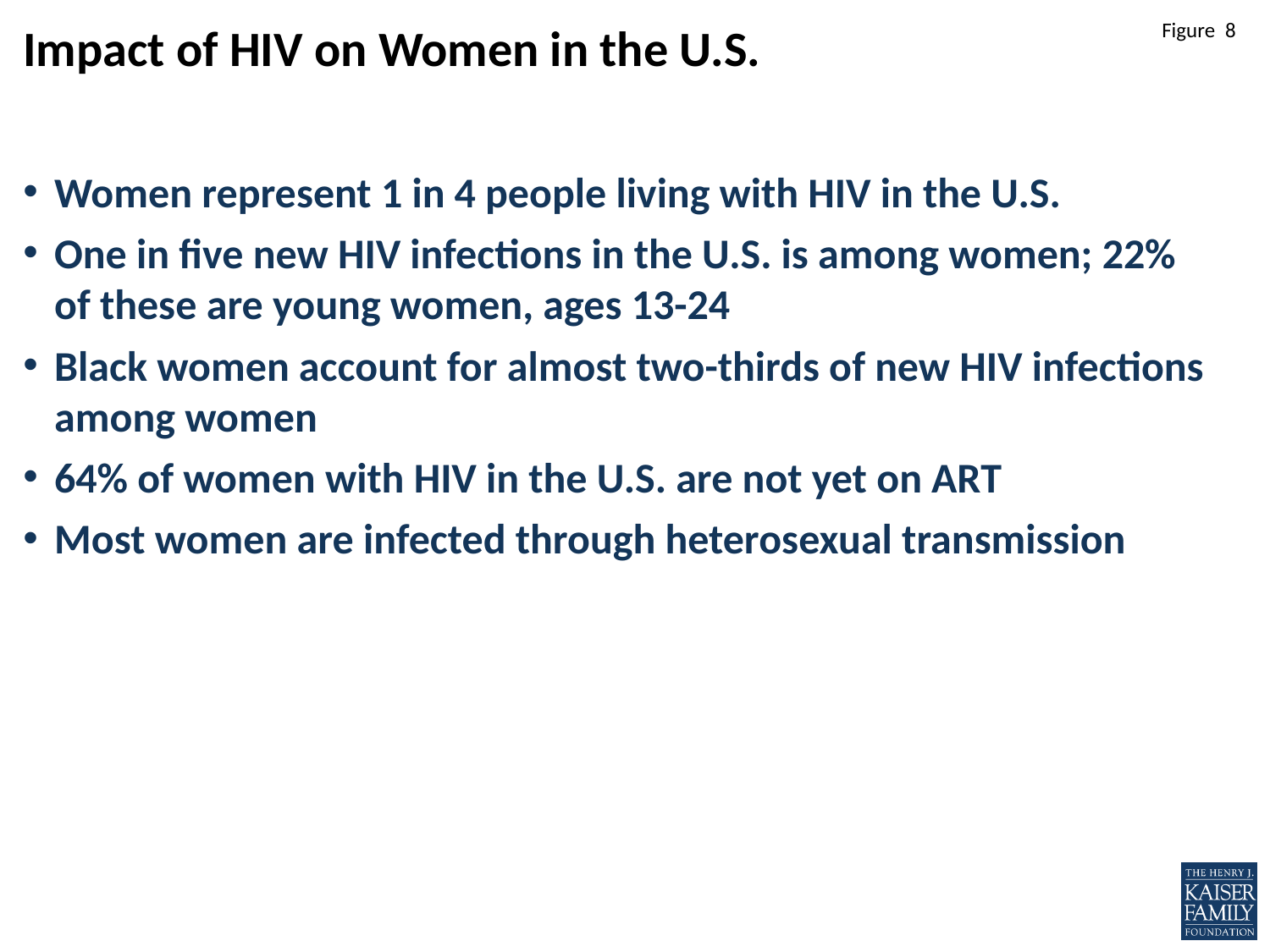

# Impact of HIV on Women in the U.S.
Women represent 1 in 4 people living with HIV in the U.S.
One in five new HIV infections in the U.S. is among women; 22% of these are young women, ages 13-24
Black women account for almost two-thirds of new HIV infections among women
64% of women with HIV in the U.S. are not yet on ART
Most women are infected through heterosexual transmission

100%
82%
Leading role
Major role, but not leading